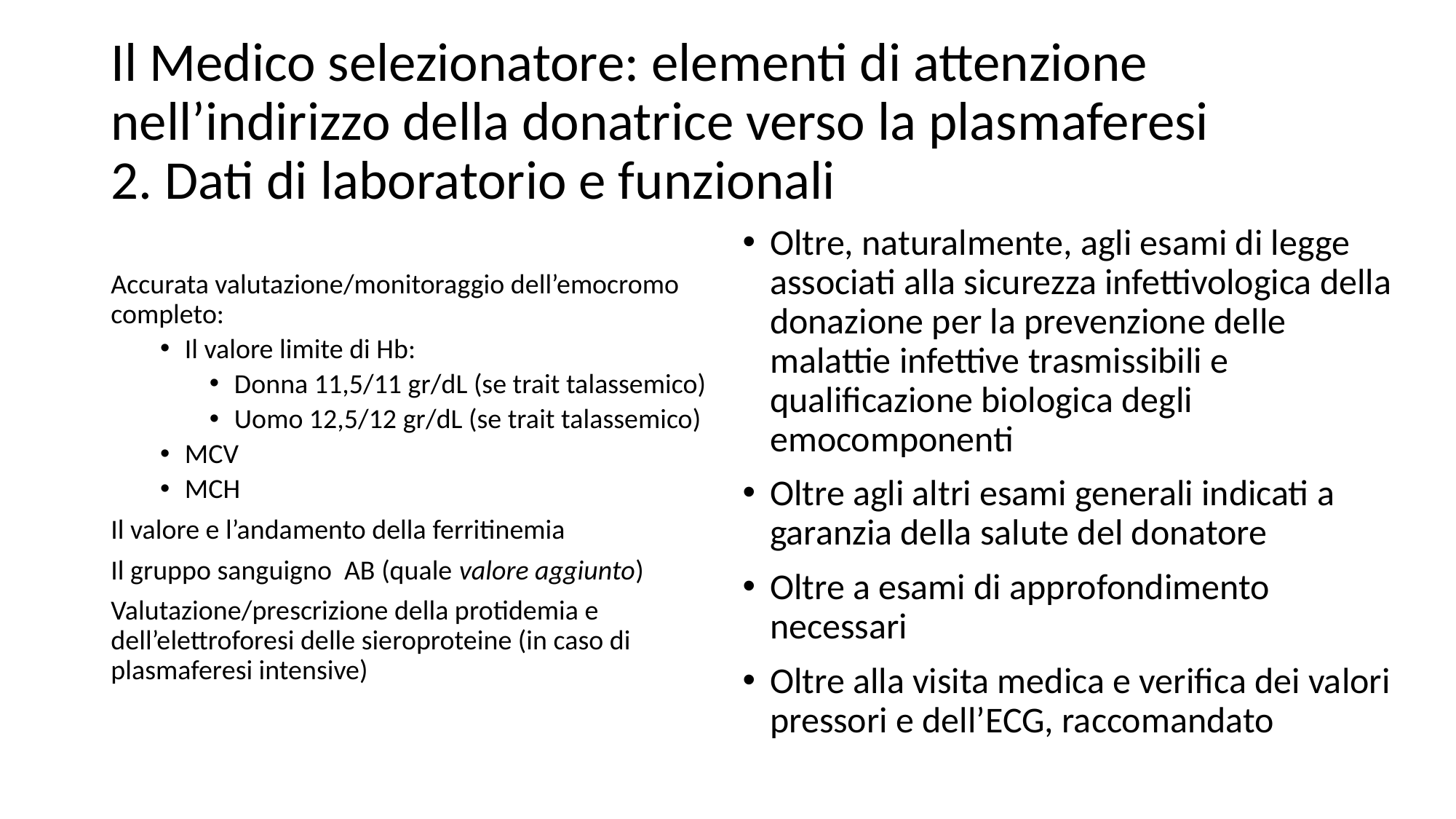

# Il Medico selezionatore: elementi di attenzione nell’indirizzo della donatrice verso la plasmaferesi 2. Dati di laboratorio e funzionali

Accurata valutazione/monitoraggio dell’emocromo completo:
Il valore limite di Hb:
Donna 11,5/11 gr/dL (se trait talassemico)
Uomo 12,5/12 gr/dL (se trait talassemico)
MCV
MCH
Il valore e l’andamento della ferritinemia
Il gruppo sanguigno  AB (quale valore aggiunto)
Valutazione/prescrizione della protidemia e dell’elettroforesi delle sieroproteine (in caso di plasmaferesi intensive)

Oltre, naturalmente, agli esami di legge associati alla sicurezza infettivologica della donazione per la prevenzione delle malattie infettive trasmissibili e qualificazione biologica degli emocomponenti
Oltre agli altri esami generali indicati a garanzia della salute del donatore
Oltre a esami di approfondimento necessari
Oltre alla visita medica e verifica dei valori pressori e dell’ECG, raccomandato